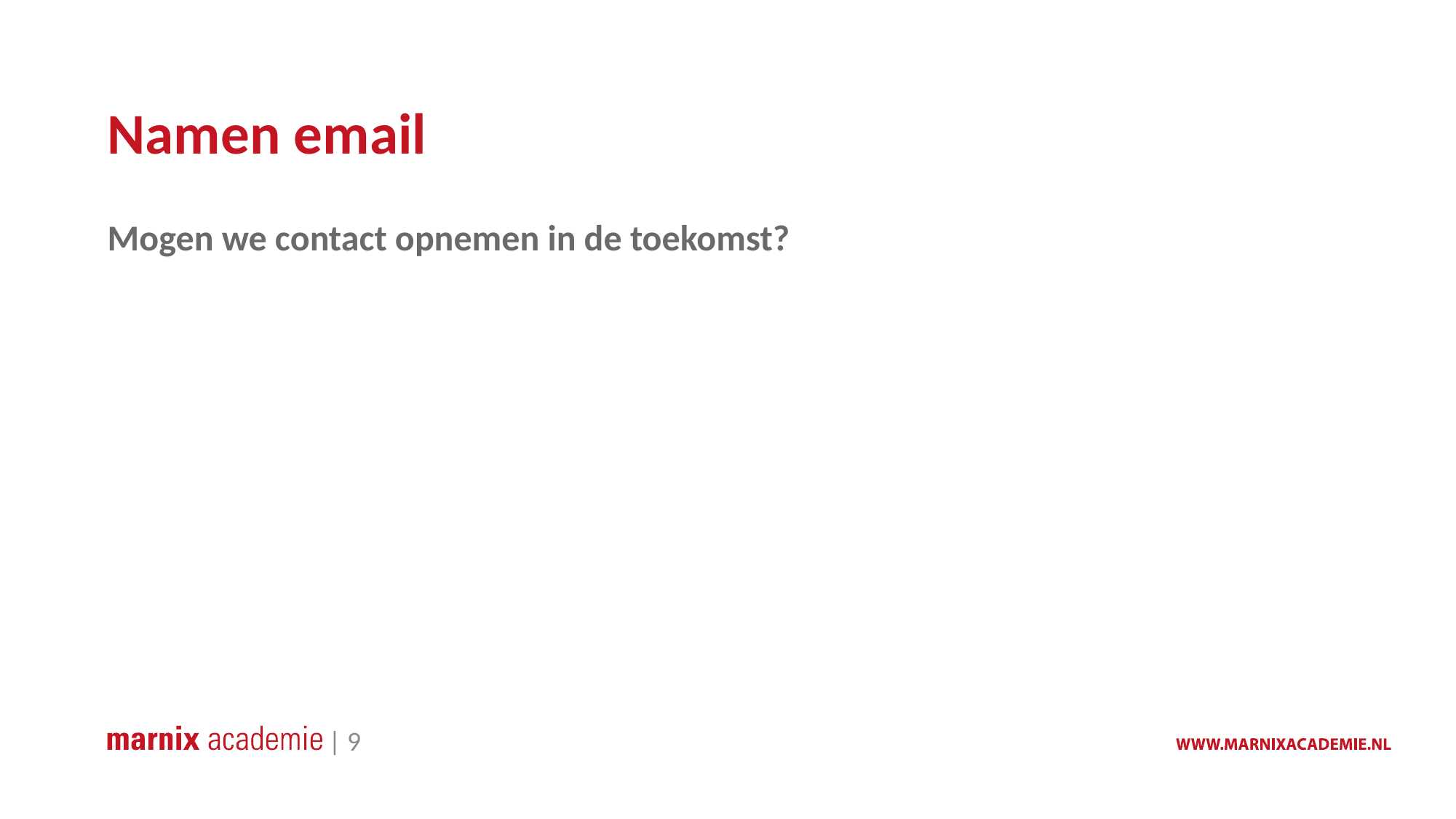

# Namen email
Mogen we contact opnemen in de toekomst?
 | 9